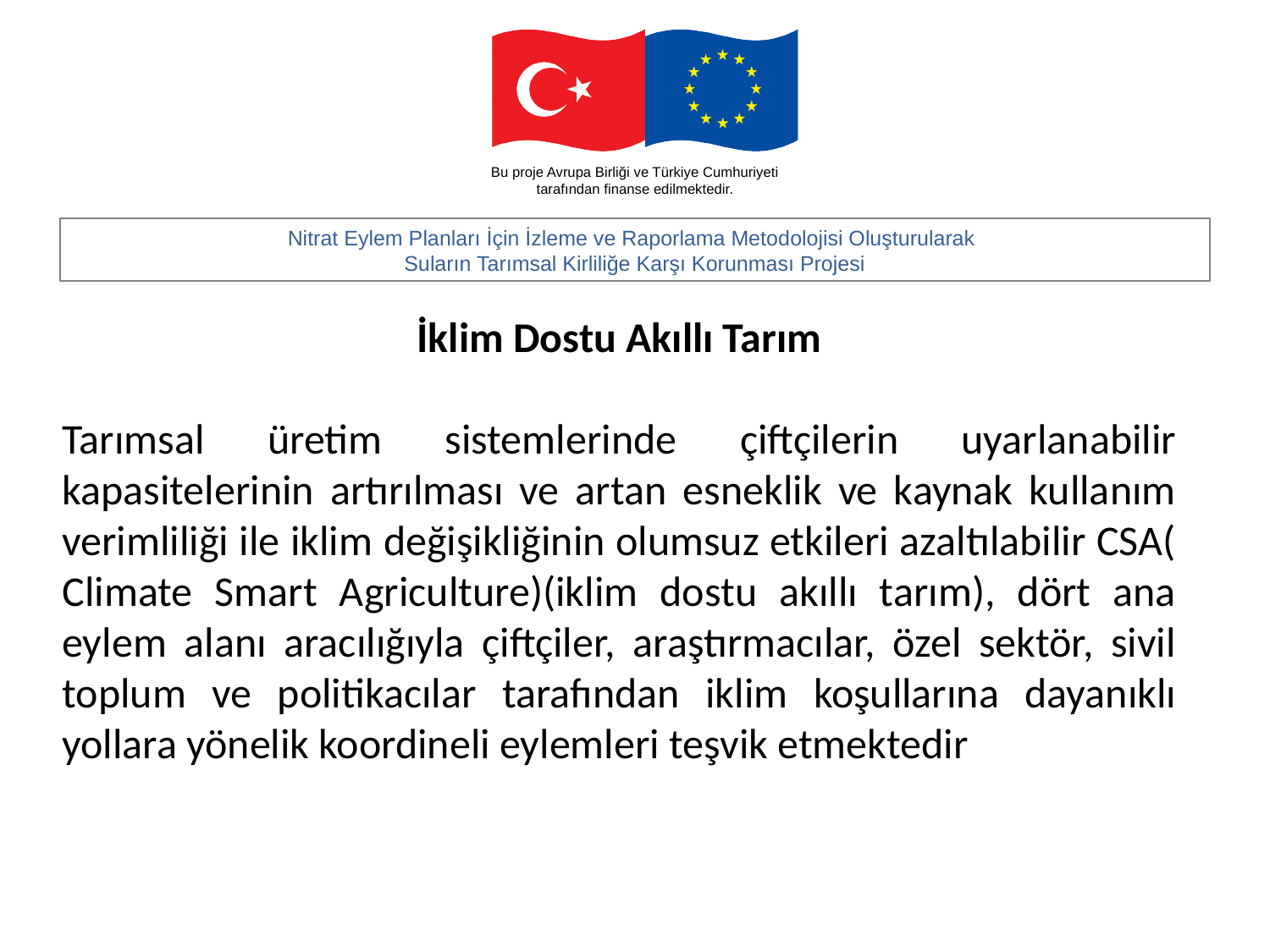

İklim Dostu Akıllı Tarım

Tarımsal üretim sistemlerinde çiftçilerin uyarlanabilir kapasitelerinin artırılması ve artan esneklik ve kaynak kullanım verimliliği ile iklim değişikliğinin olumsuz etkileri azaltılabilir CSA( Climate Smart Agriculture)(iklim dostu akıllı tarım), dört ana eylem alanı aracılığıyla çiftçiler, araştırmacılar, özel sektör, sivil toplum ve politikacılar tarafından iklim koşullarına dayanıklı yollara yönelik koordineli eylemleri teşvik etmektedir